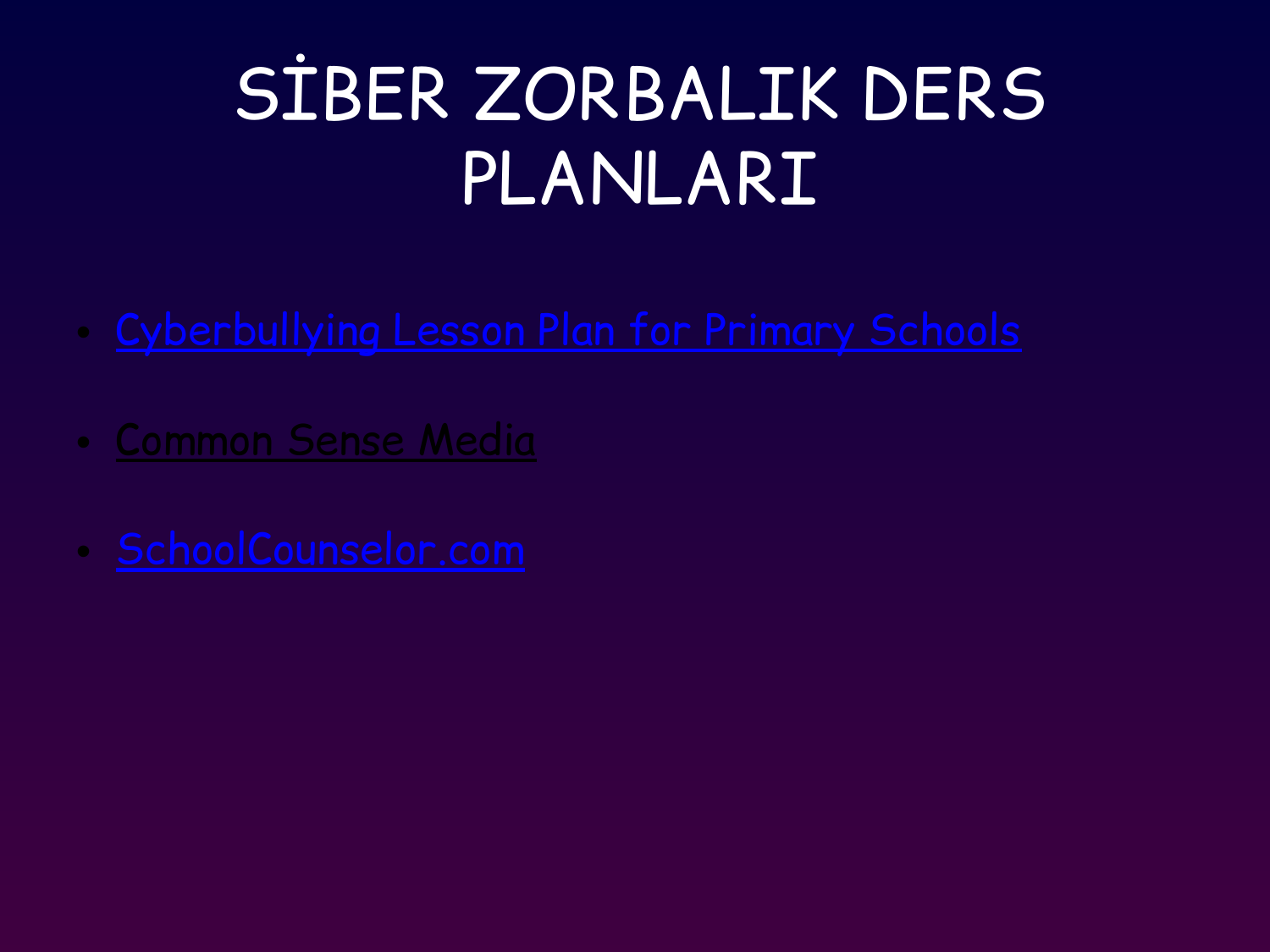

SİBER ZORBALIK DERS PLANLARI
Cyberbullying Lesson Plan for Primary Schools

Common Sense Media

SchoolCounselor.com